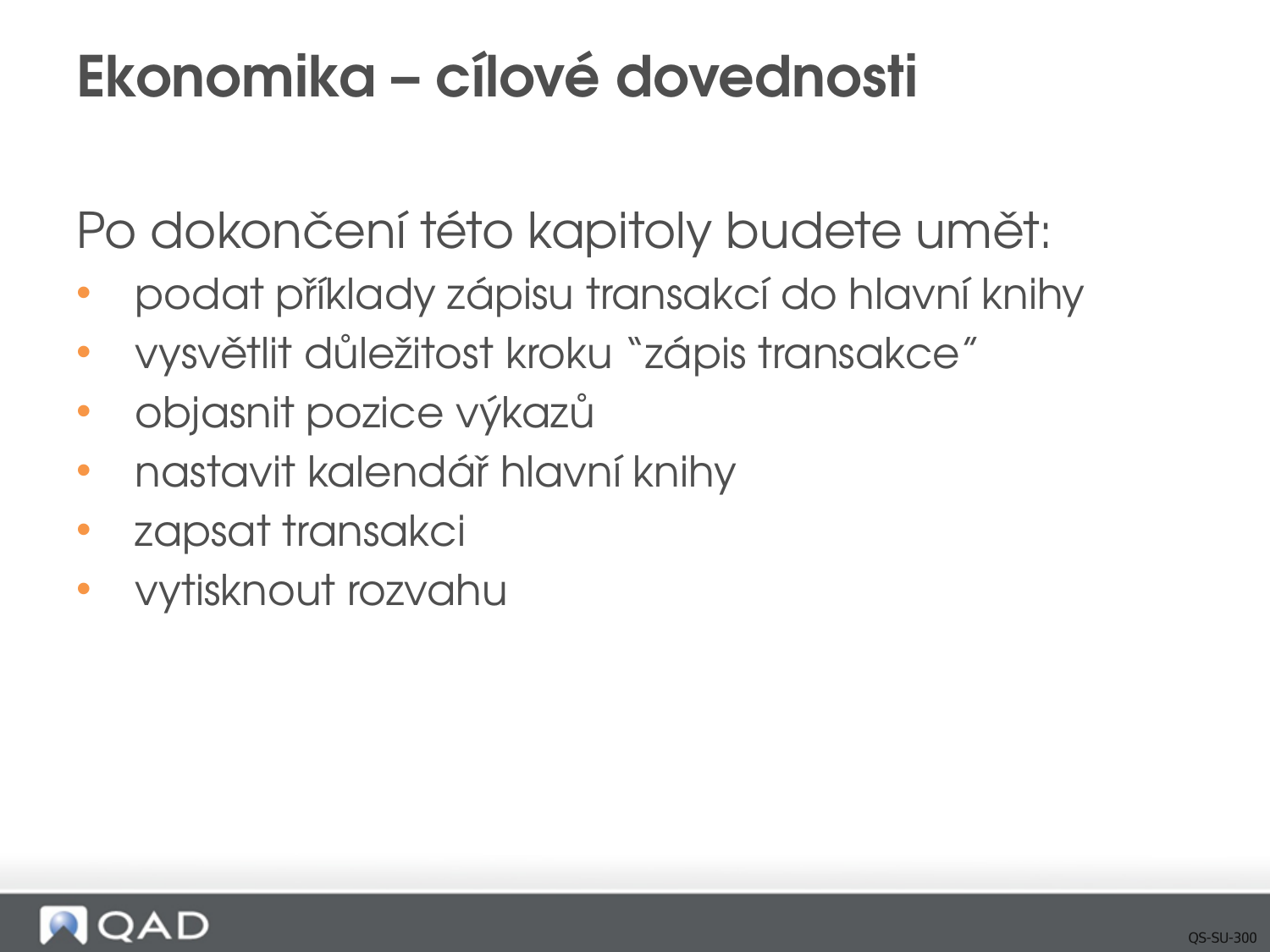

# Ekonomika – cílové dovednosti

Po dokončení této kapitoly budete umět:
 podat příklady zápisu transakcí do hlavní knihy
 vysvětlit důležitost kroku “zápis transakce”
 objasnit pozice výkazů
 nastavit kalendář hlavní knihy
 zapsat transakci
 vytisknout rozvahu

QS-SU-300